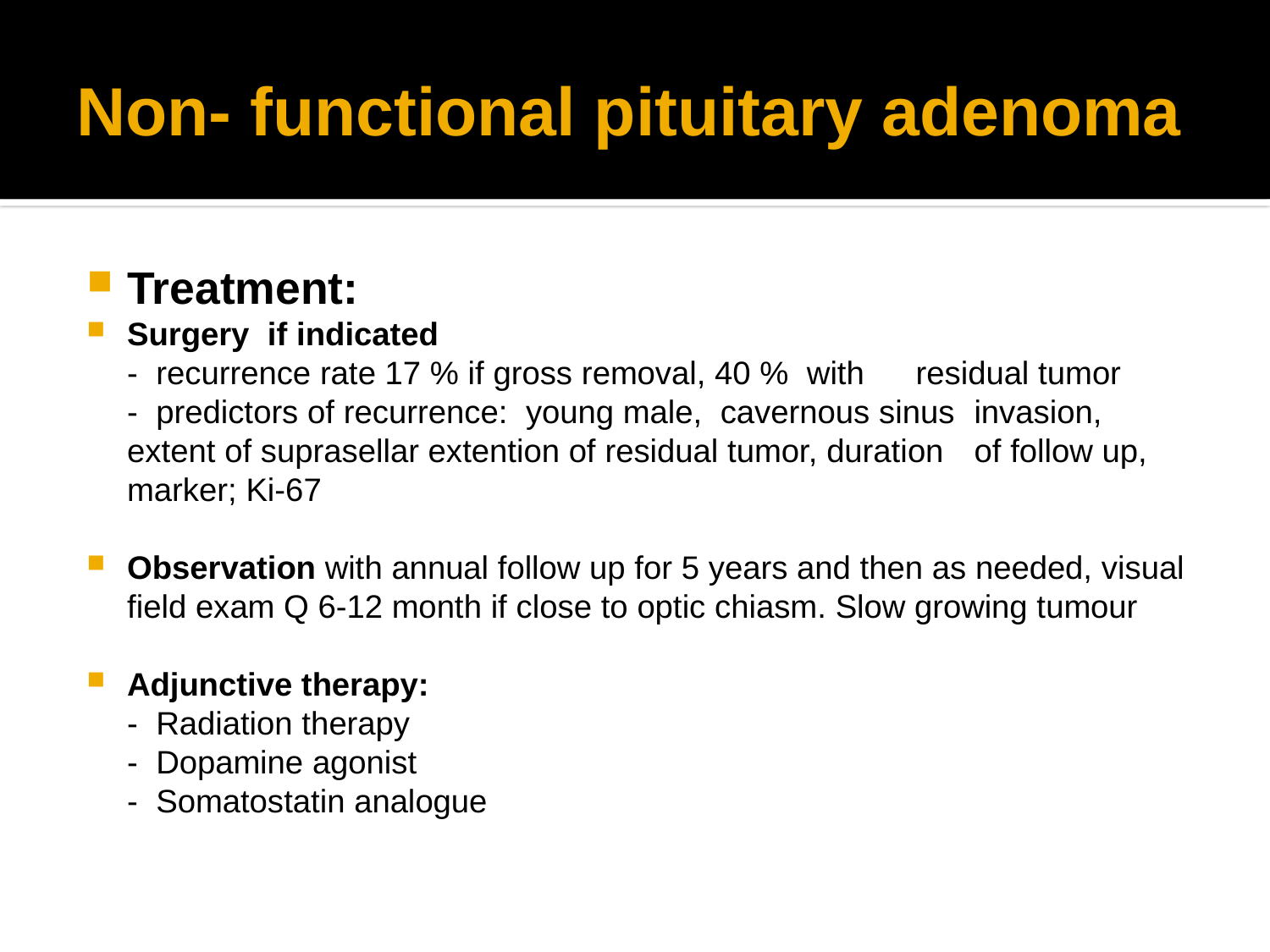

# Non- functional pituitary adenoma
Treatment:
Surgery  if indicated
		-  recurrence rate 17 % if gross removal, 40 %  with 	 	residual tumor
		-  predictors of recurrence:  young male,  cavernous sinus 	invasion, extent of suprasellar extention of residual tumor, duration 	of follow up, marker; Ki-67

Observation with annual follow up for 5 years and then as needed, visual field exam Q 6-12 month if close to optic chiasm. Slow growing tumour

Adjunctive therapy:
		-  Radiation therapy
		-  Dopamine agonist
		-  Somatostatin analogue